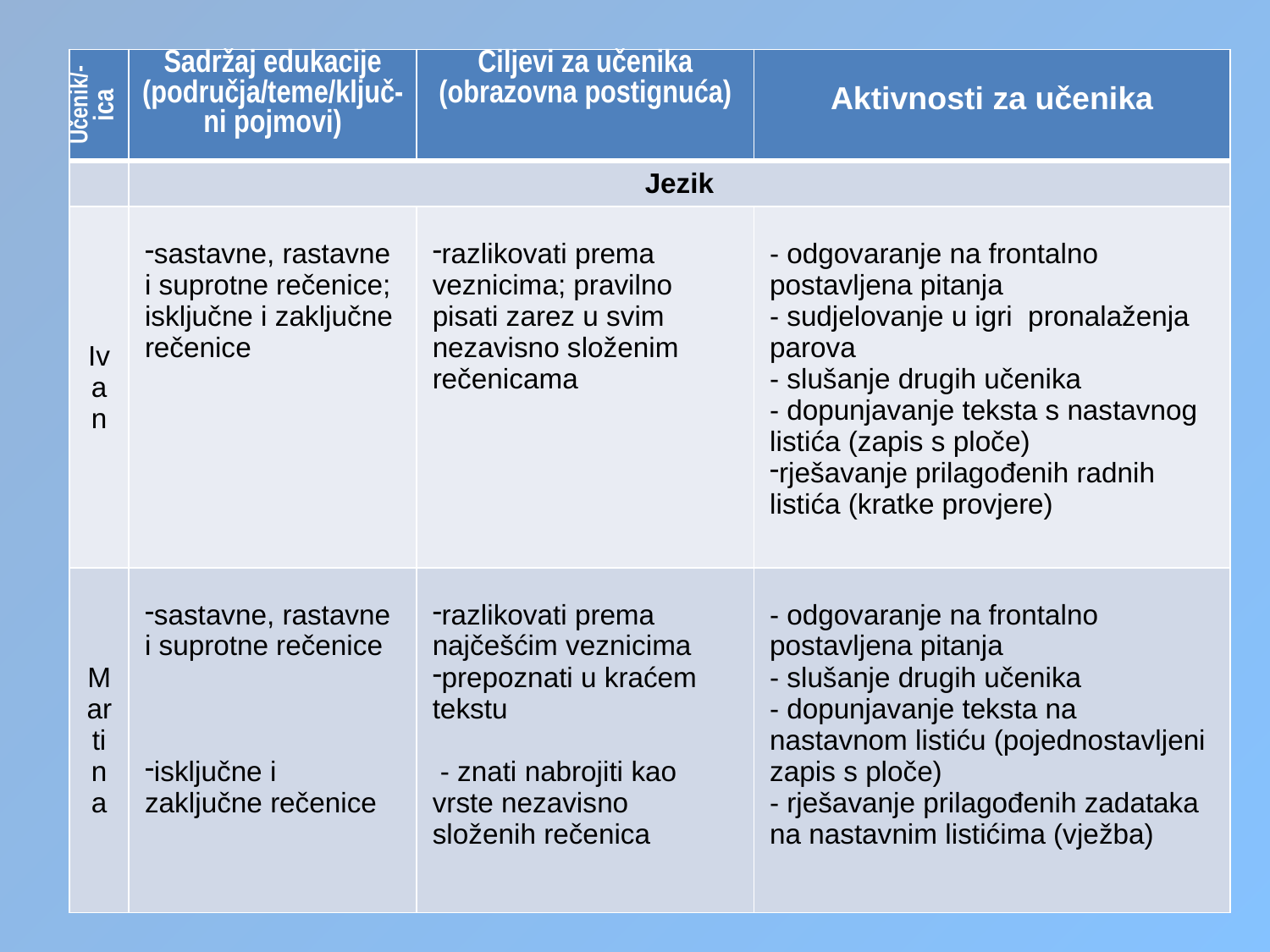

| Učenik/-ica | Sadržaj edukacije (područja/teme/ključ-ni pojmovi) | Ciljevi za učenika (obrazovna postignuća) | Aktivnosti za učenika |
| --- | --- | --- | --- |
|  | Jezik |  |  |
| Ivan | sastavne, rastavne i suprotne rečenice; isključne i zaključne rečenice | razlikovati prema veznicima; pravilno pisati zarez u svim nezavisno složenim rečenicama | - odgovaranje na frontalno postavljena pitanja - sudjelovanje u igri pronalaženja parova - slušanje drugih učenika - dopunjavanje teksta s nastavnog listića (zapis s ploče) rješavanje prilagođenih radnih listića (kratke provjere) |
| Martina | sastavne, rastavne i suprotne rečenice  isključne i zaključne rečenice | razlikovati prema najčešćim veznicima  prepoznati u kraćem tekstu  - znati nabrojiti kao vrste nezavisno složenih rečenica | - odgovaranje na frontalno postavljena pitanja - slušanje drugih učenika - dopunjavanje teksta na nastavnom listiću (pojednostavljeni zapis s ploče) - rješavanje prilagođenih zadataka na nastavnim listićima (vježba) |